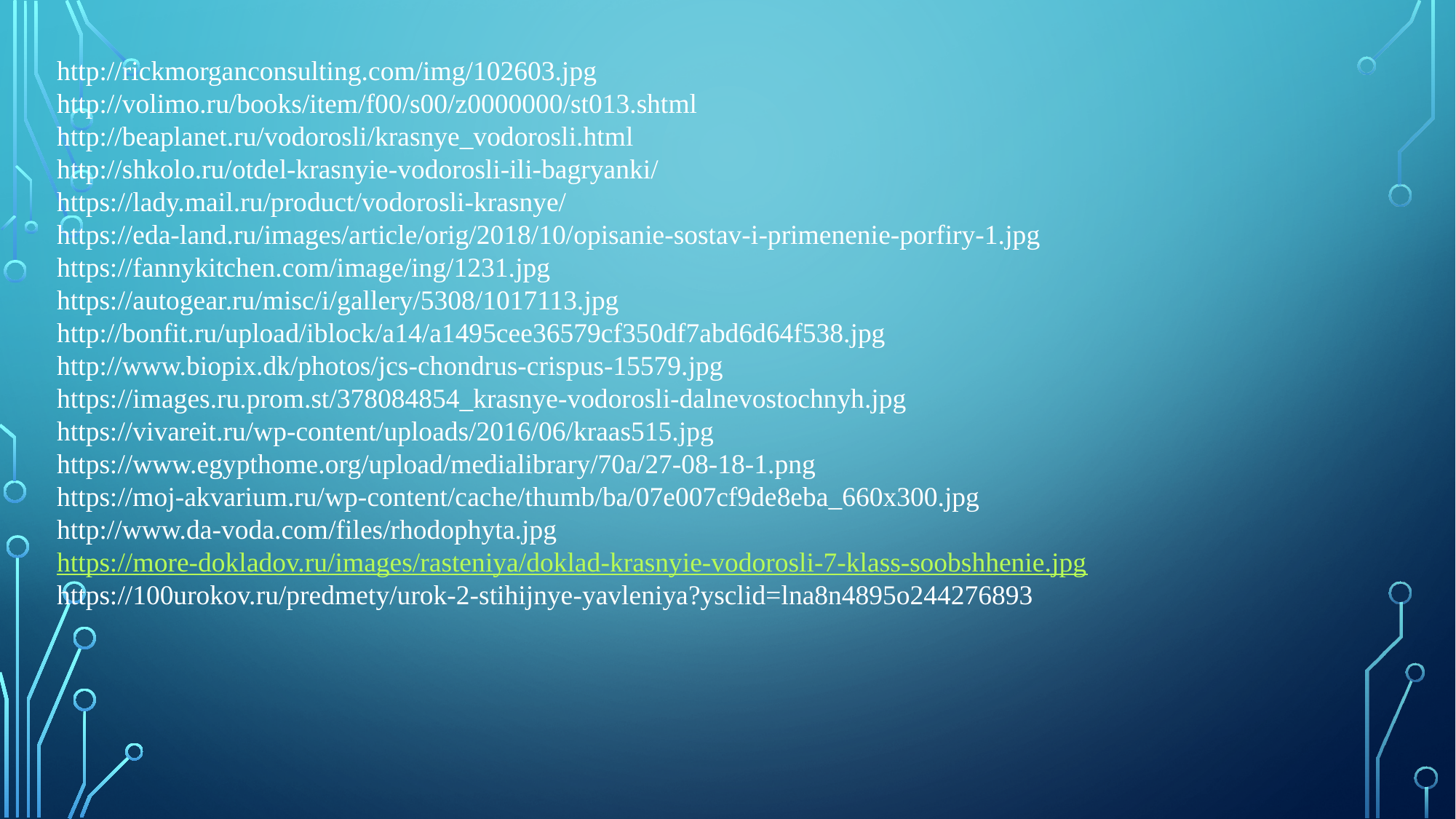

http://rickmorganconsulting.com/img/102603.jpg
http://volimo.ru/books/item/f00/s00/z0000000/st013.shtml
http://beaplanet.ru/vodorosli/krasnye_vodorosli.html
http://shkolo.ru/otdel-krasnyie-vodorosli-ili-bagryanki/
https://lady.mail.ru/product/vodorosli-krasnye/
https://eda-land.ru/images/article/orig/2018/10/opisanie-sostav-i-primenenie-porfiry-1.jpg
https://fannykitchen.com/image/ing/1231.jpg
https://autogear.ru/misc/i/gallery/5308/1017113.jpg
http://bonfit.ru/upload/iblock/a14/a1495cee36579cf350df7abd6d64f538.jpg
http://www.biopix.dk/photos/jcs-chondrus-crispus-15579.jpg
https://images.ru.prom.st/378084854_krasnye-vodorosli-dalnevostochnyh.jpg
https://vivareit.ru/wp-content/uploads/2016/06/kraas515.jpg
https://www.egypthome.org/upload/medialibrary/70a/27-08-18-1.png
https://moj-akvarium.ru/wp-content/cache/thumb/ba/07e007cf9de8eba_660x300.jpg
http://www.da-voda.com/files/rhodophyta.jpg
https://more-dokladov.ru/images/rasteniya/doklad-krasnyie-vodorosli-7-klass-soobshhenie.jpg
https://100urokov.ru/predmety/urok-2-stihijnye-yavleniya?ysclid=lna8n4895o244276893